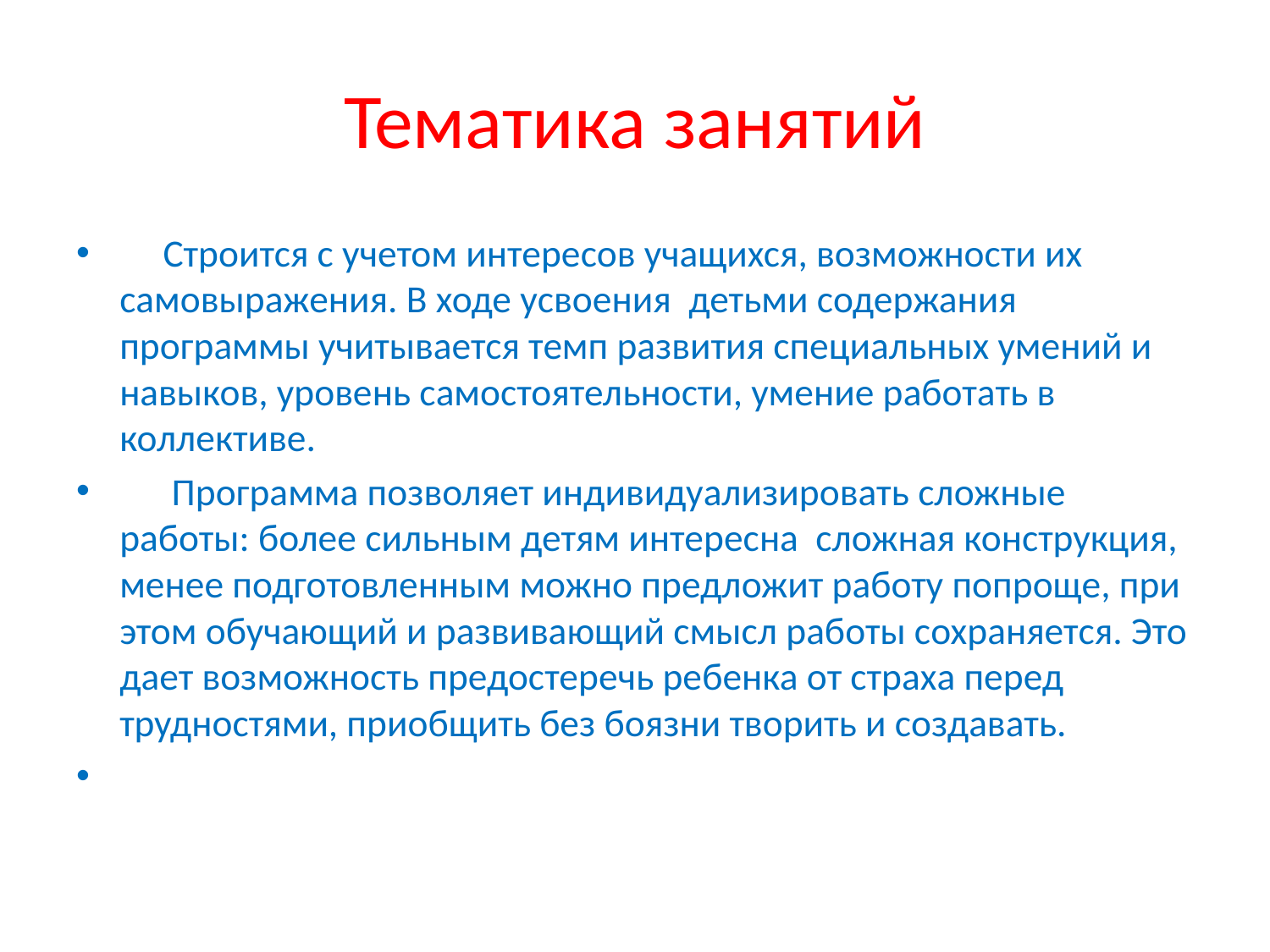

# Тематика занятий
     Строится с учетом интересов учащихся, возможности их самовыражения. В ходе усвоения  детьми содержания программы учитывается темп развития специальных умений и навыков, уровень самостоятельности, умение работать в коллективе.
      Программа позволяет индивидуализировать сложные работы: более сильным детям интересна  сложная конструкция, менее подготовленным можно предложит работу попроще, при этом обучающий и развивающий смысл работы сохраняется. Это дает возможность предостеречь ребенка от страха перед трудностями, приобщить без боязни творить и создавать.